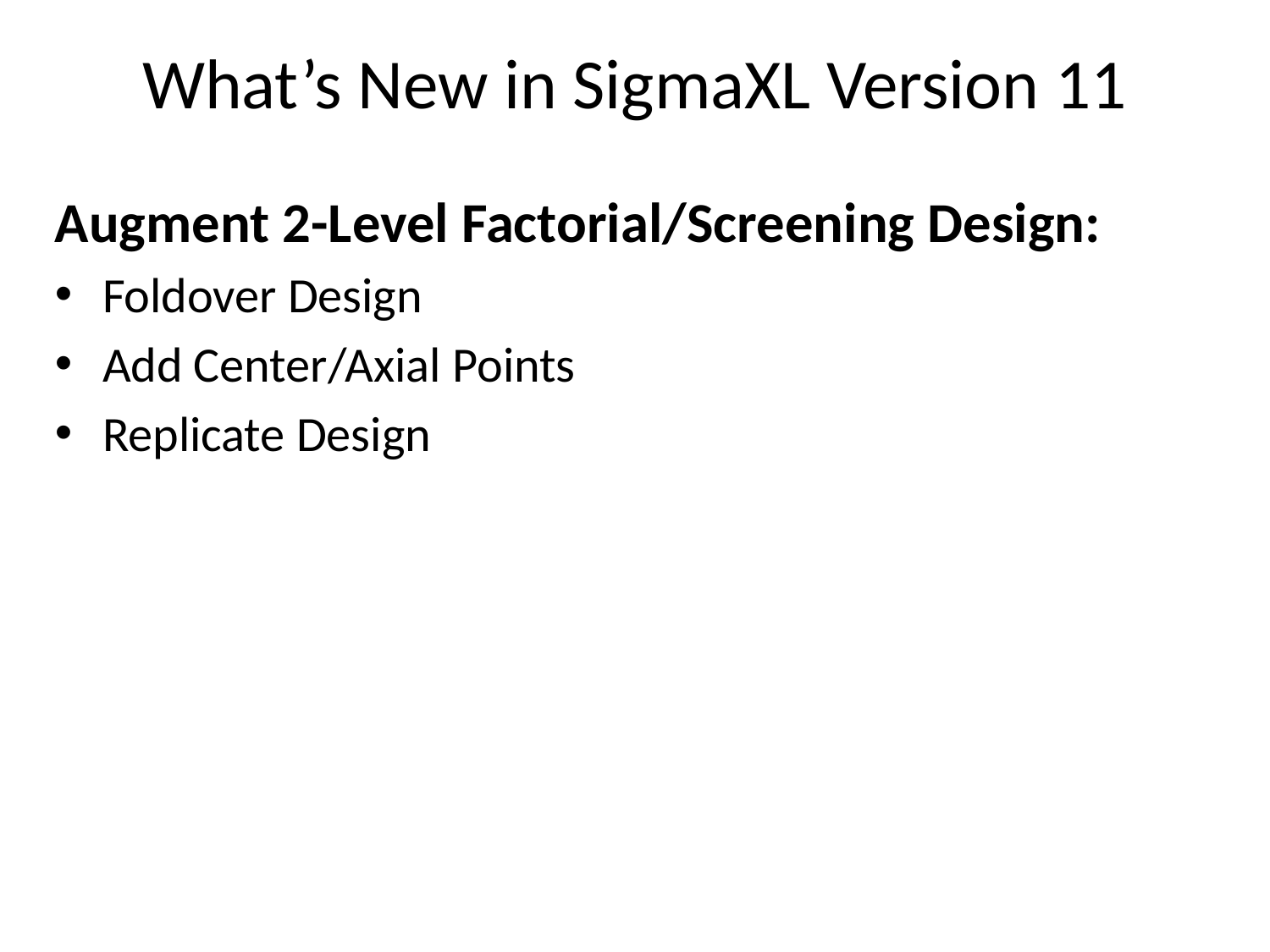

9
# What’s New in SigmaXL Version 11
Augment 2-Level Factorial/Screening Design:
Foldover Design
Add Center/Axial Points
Replicate Design